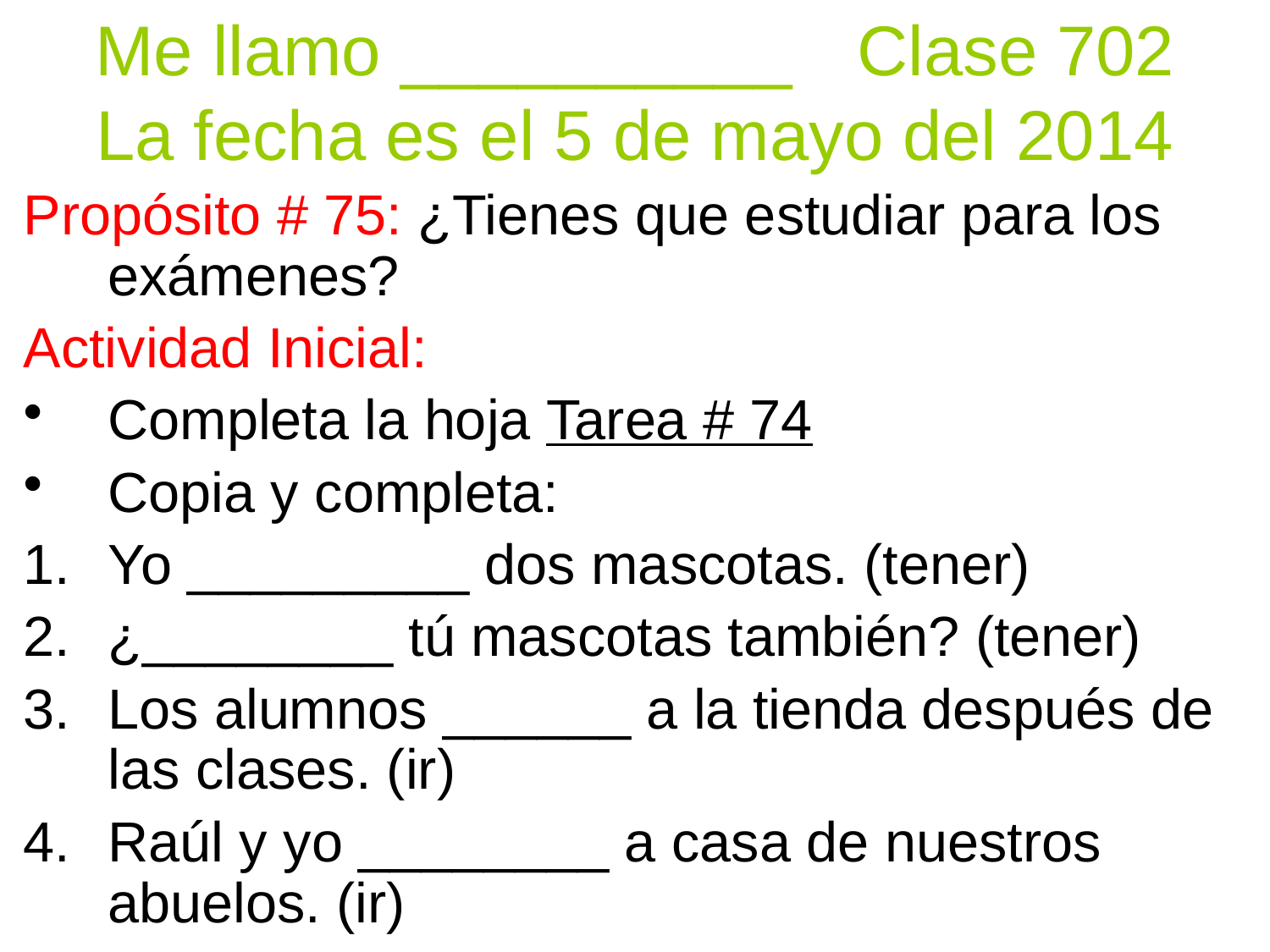

# Me llamo __________	Clase 702 La fecha es el 5 de mayo del 2014
Propósito # 75: ¿Tienes que estudiar para los exámenes?
Actividad Inicial:
Completa la hoja Tarea # 74
Copia y completa:
Yo _________ dos mascotas. (tener)
¿________ tú mascotas también? (tener)
Los alumnos ______ a la tienda después de las clases. (ir)
Raúl y yo ________ a casa de nuestros abuelos. (ir)